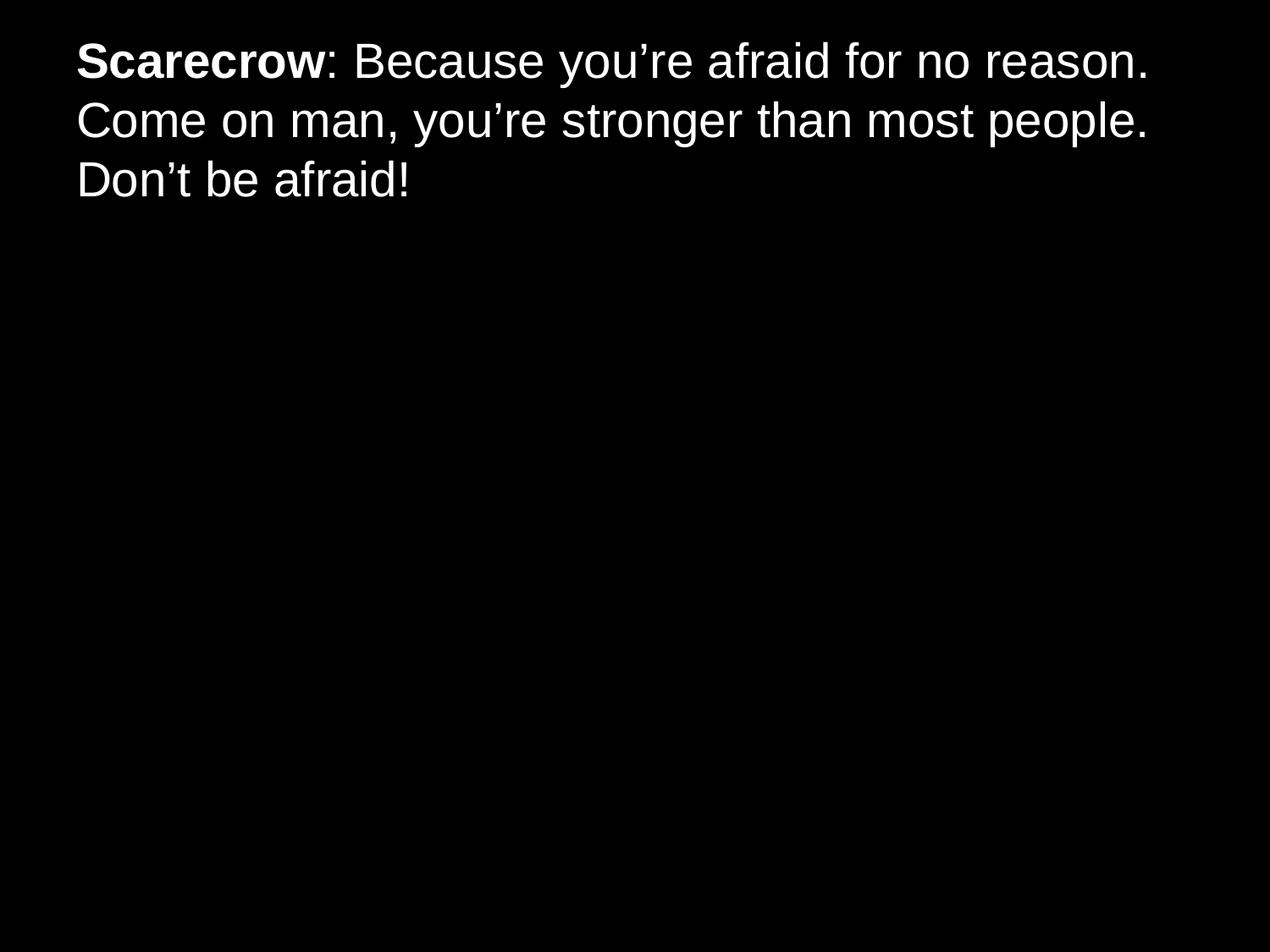

# Scarecrow: Because you’re afraid for no reason. Come on man, you’re stronger than most people. Don’t be afraid!